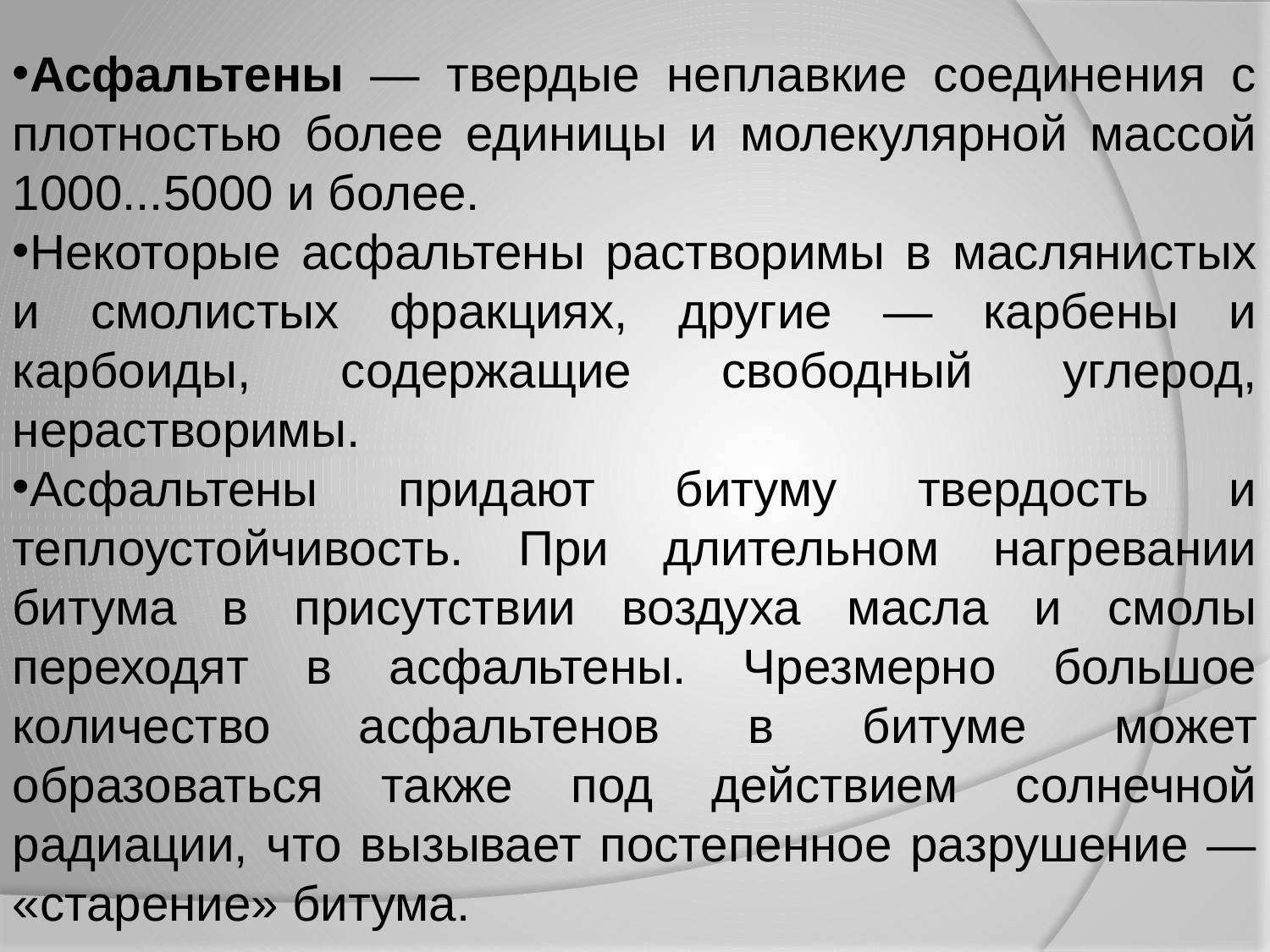

Асфальтены — твердые неплавкие соединения с плотностью более единицы и молекулярной массой 1000...5000 и более.
Некоторые асфальтены растворимы в маслянистых и смолистых фракциях, другие — карбены и карбоиды, содержащие свободный углерод, нерастворимы.
Асфальтены придают битуму твердость и теплоустойчивость. При длительном нагревании битума в присутствии воздуха масла и смолы переходят в асфальтены. Чрезмерно большое количество асфальтенов в битуме может образоваться также под действием солнечной радиации, что вызывает постепенное разрушение — «старение» битума.